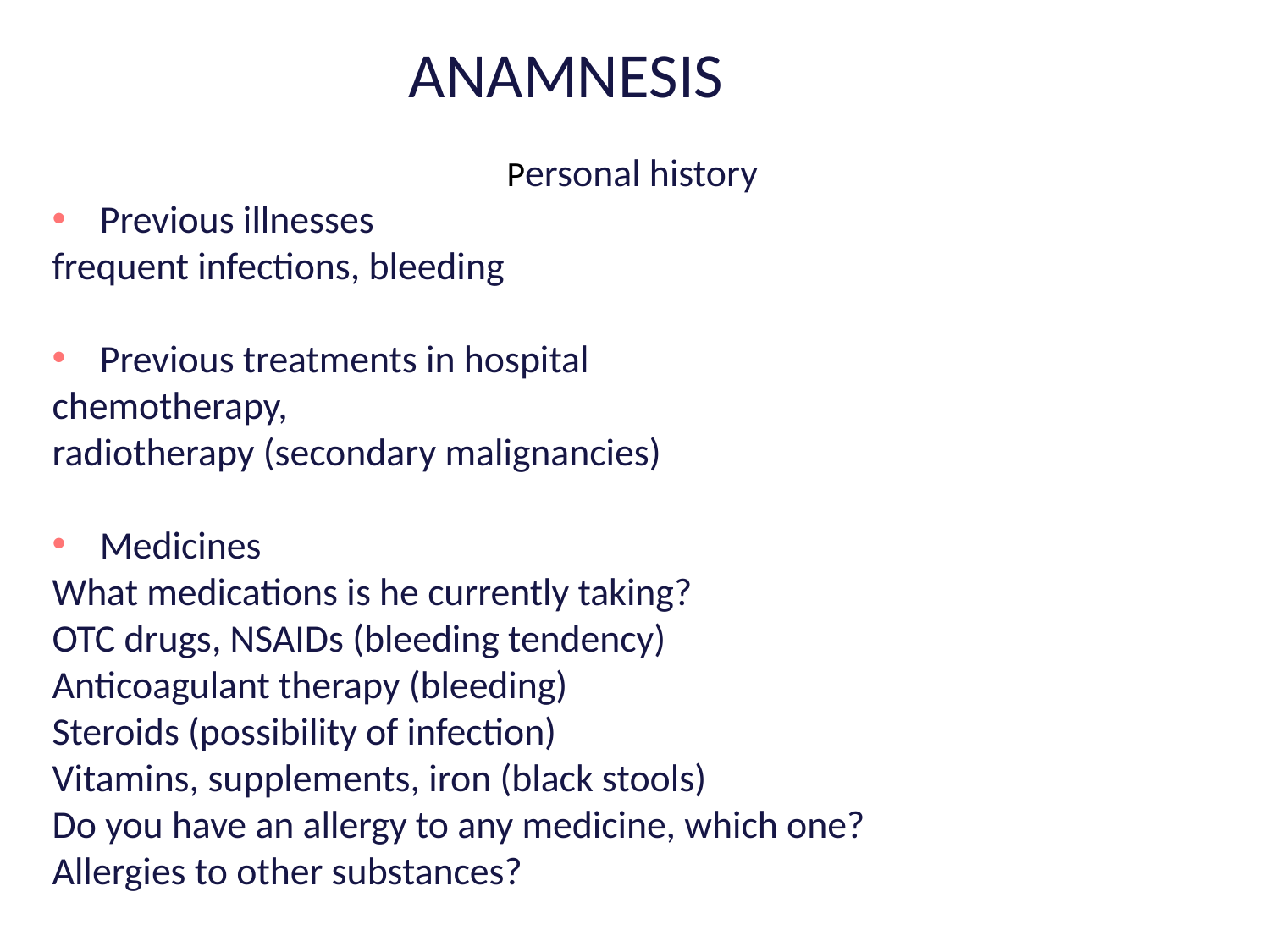

ANAMNESIS

Personal history
Previous illnesses
frequent infections, bleeding

Previous treatments in hospital
chemotherapy,
radiotherapy (secondary malignancies)

Medicines
What medications is he currently taking?
OTC drugs, NSAIDs (bleeding tendency)
Anticoagulant therapy (bleeding)
Steroids (possibility of infection)
Vitamins, supplements, iron (black stools)
Do you have an allergy to any medicine, which one?
Allergies to other substances?